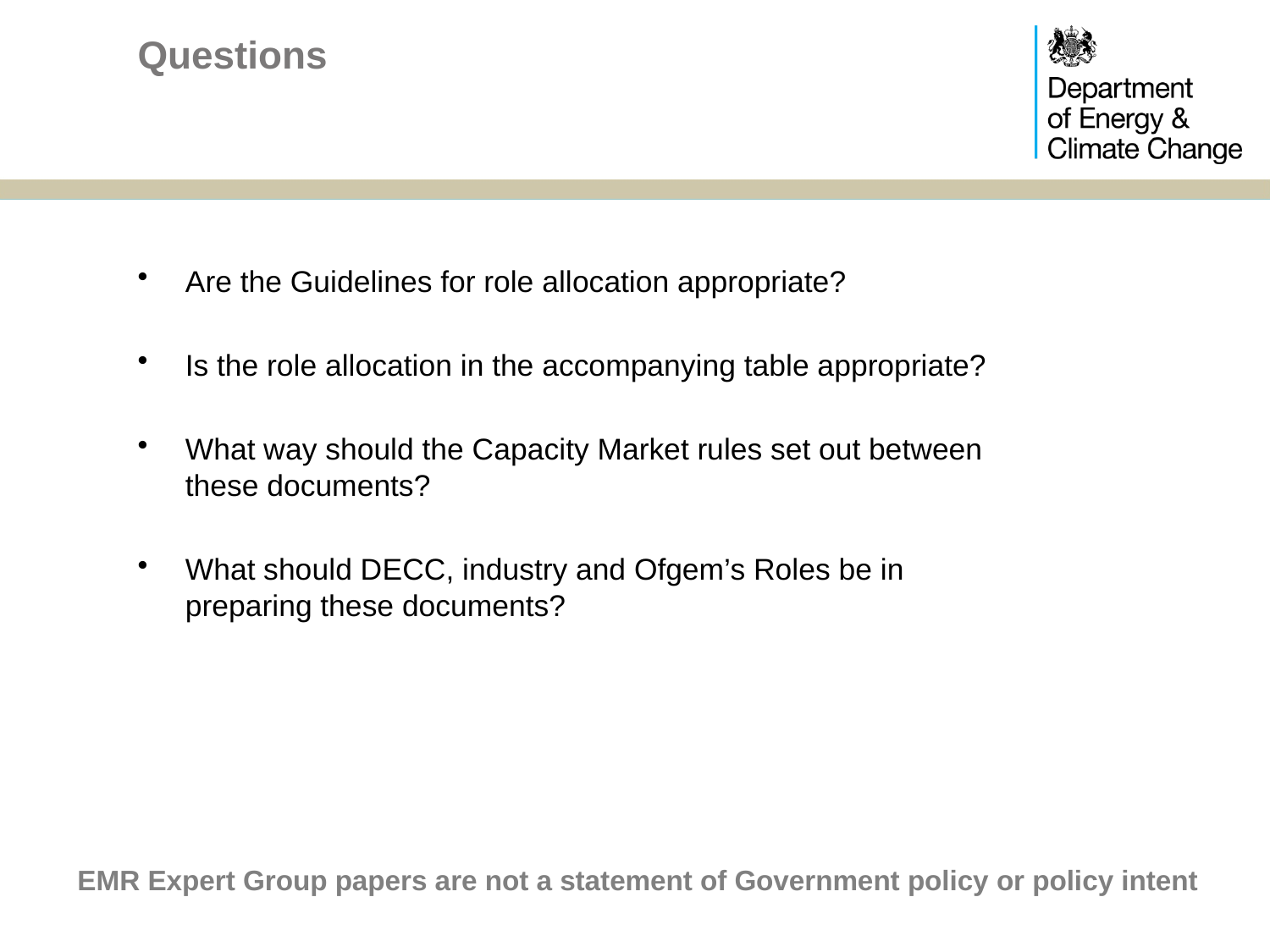

# Questions
Are the Guidelines for role allocation appropriate?

Is the role allocation in the accompanying table appropriate?

What way should the Capacity Market rules set out between these documents?

What should DECC, industry and Ofgem’s Roles be in preparing these documents?

EMR Expert Group papers are not a statement of Government policy or policy intent